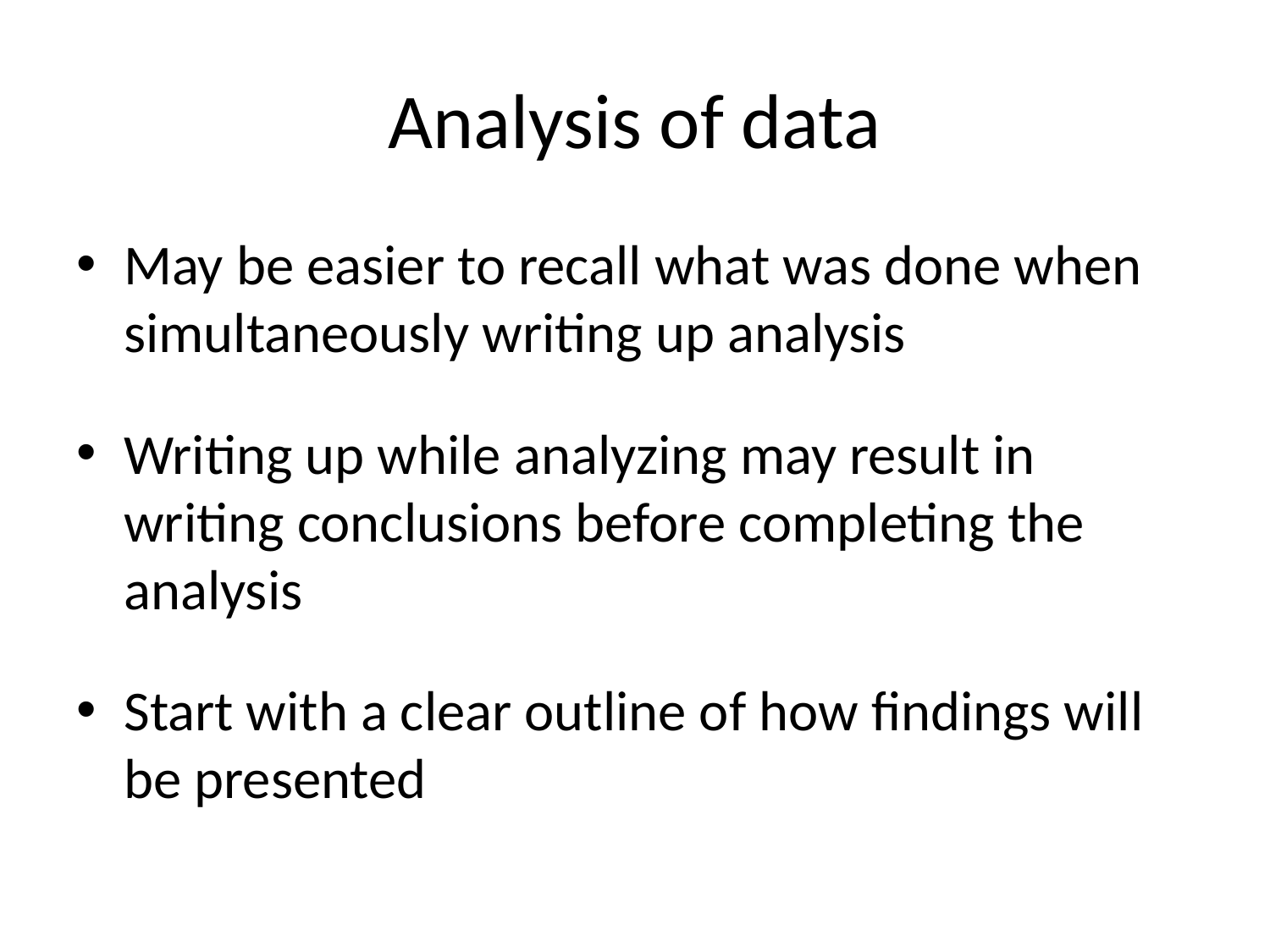

# Analysis of data
May be easier to recall what was done when simultaneously writing up analysis
Writing up while analyzing may result in writing conclusions before completing the analysis
Start with a clear outline of how findings will be presented